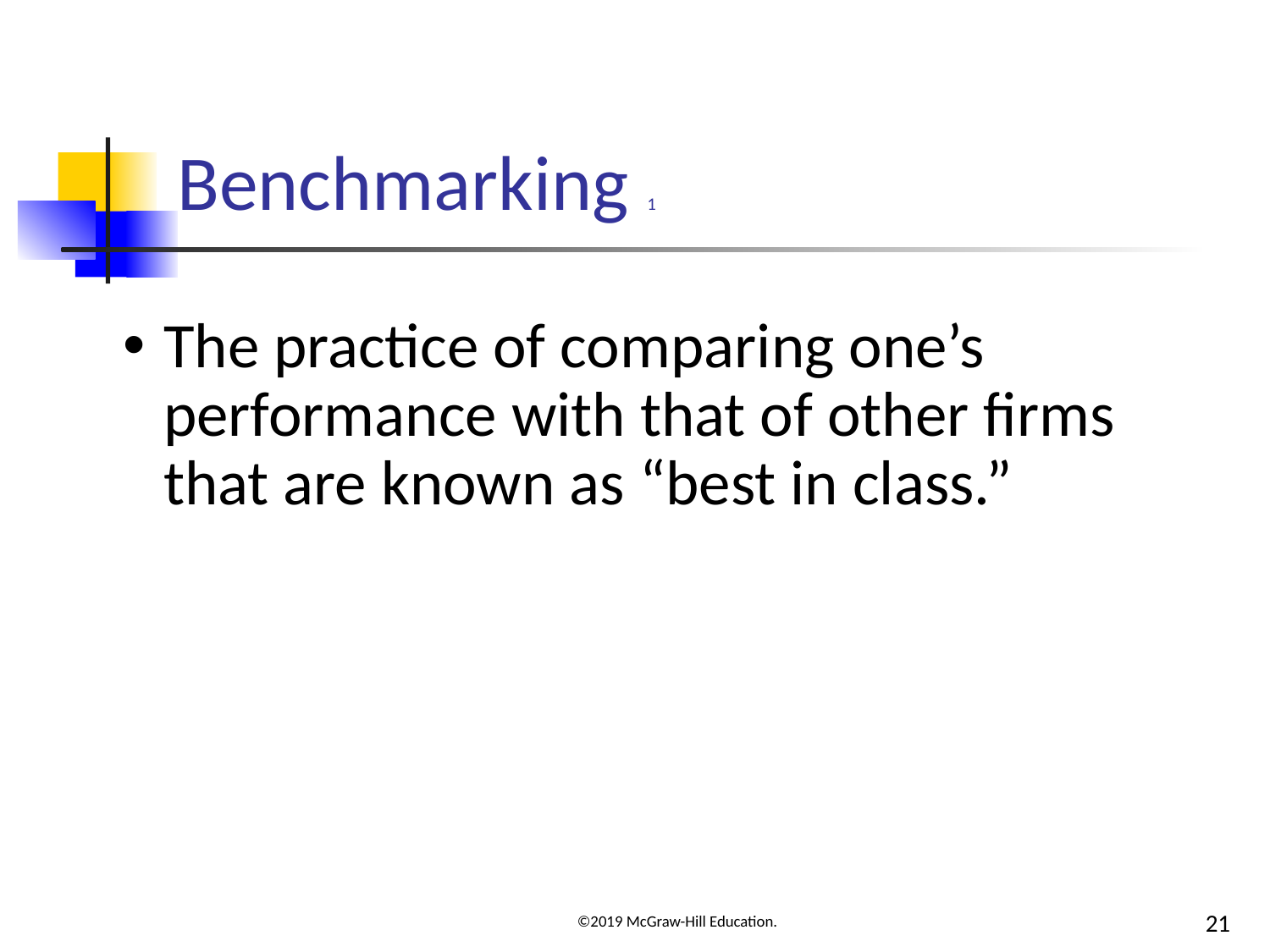

# Benchmarking 1
The practice of comparing one’s performance with that of other firms that are known as “best in class.”